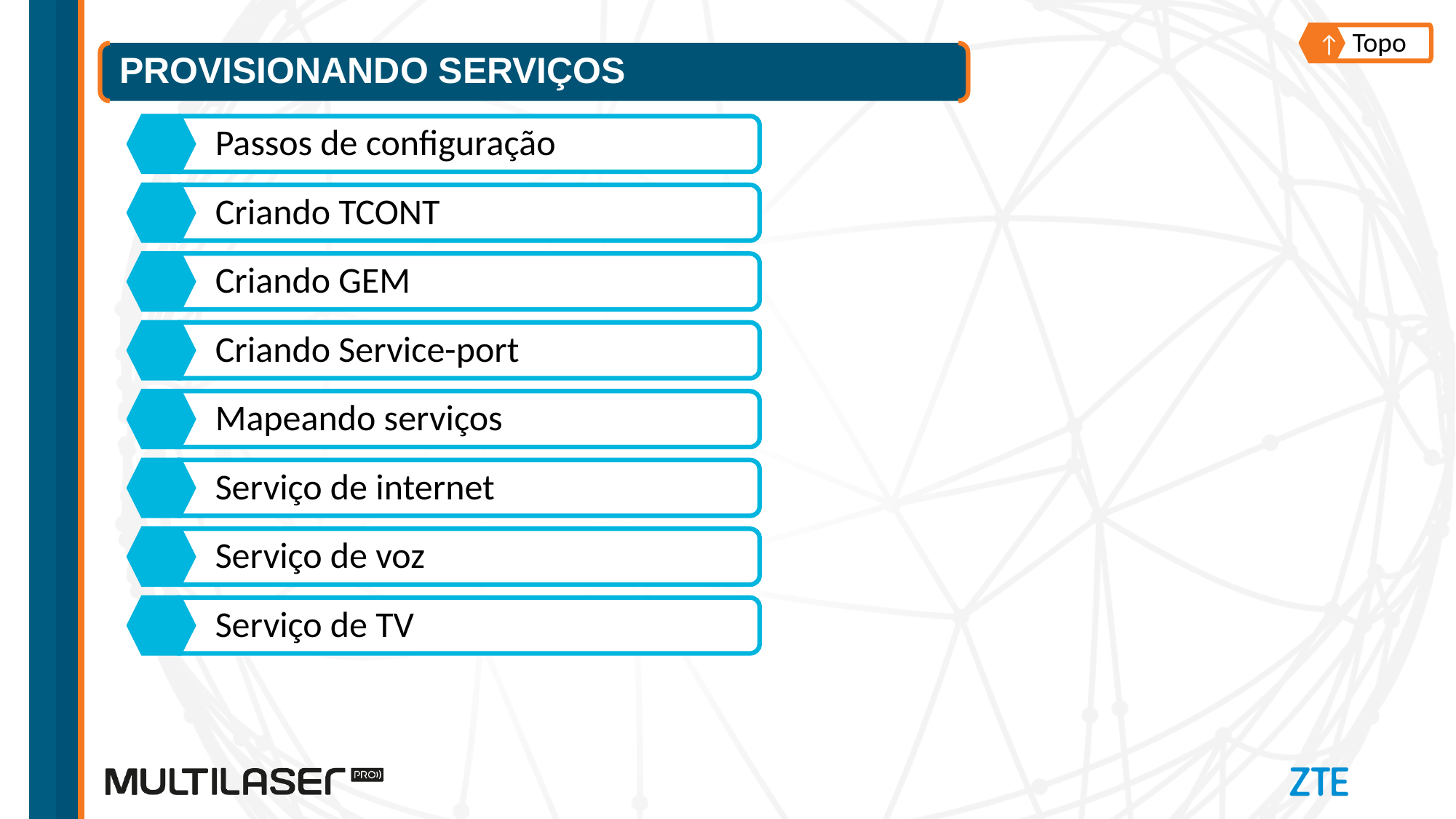

Topo
↑
# Provisionando serviços

Passos de configuração

Criando TCONT

Criando GEM

Criando Service-port

Mapeando serviços

Serviço de internet

Serviço de voz

Serviço de TV